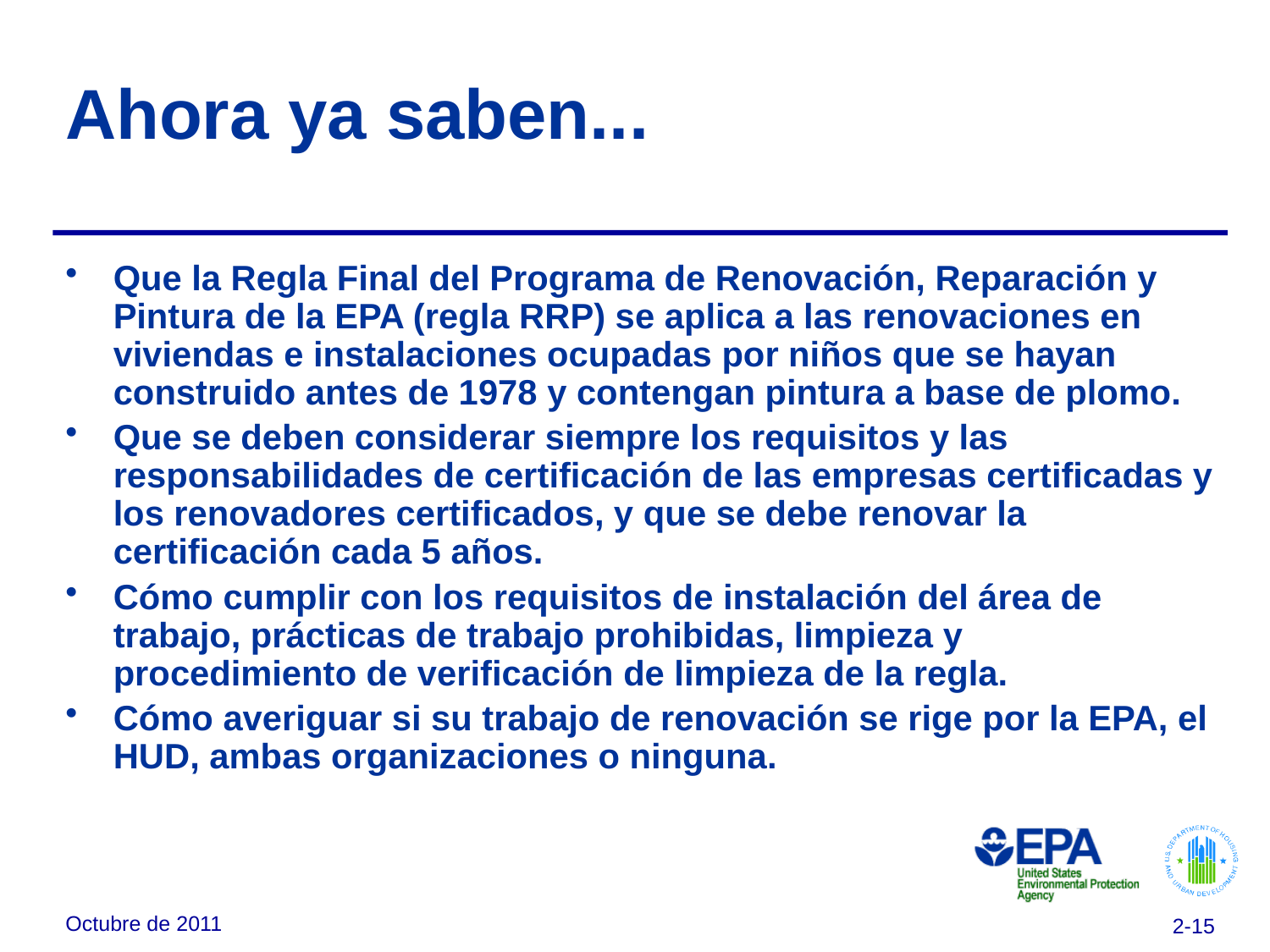

# Ahora ya saben...
Que la Regla Final del Programa de Renovación, Reparación y Pintura de la EPA (regla RRP) se aplica a las renovaciones en viviendas e instalaciones ocupadas por niños que se hayan construido antes de 1978 y contengan pintura a base de plomo.
Que se deben considerar siempre los requisitos y las responsabilidades de certificación de las empresas certificadas y los renovadores certificados, y que se debe renovar la certificación cada 5 años.
Cómo cumplir con los requisitos de instalación del área de trabajo, prácticas de trabajo prohibidas, limpieza y procedimiento de verificación de limpieza de la regla.
Cómo averiguar si su trabajo de renovación se rige por la EPA, el HUD, ambas organizaciones o ninguna.
Octubre de 2011
2-15